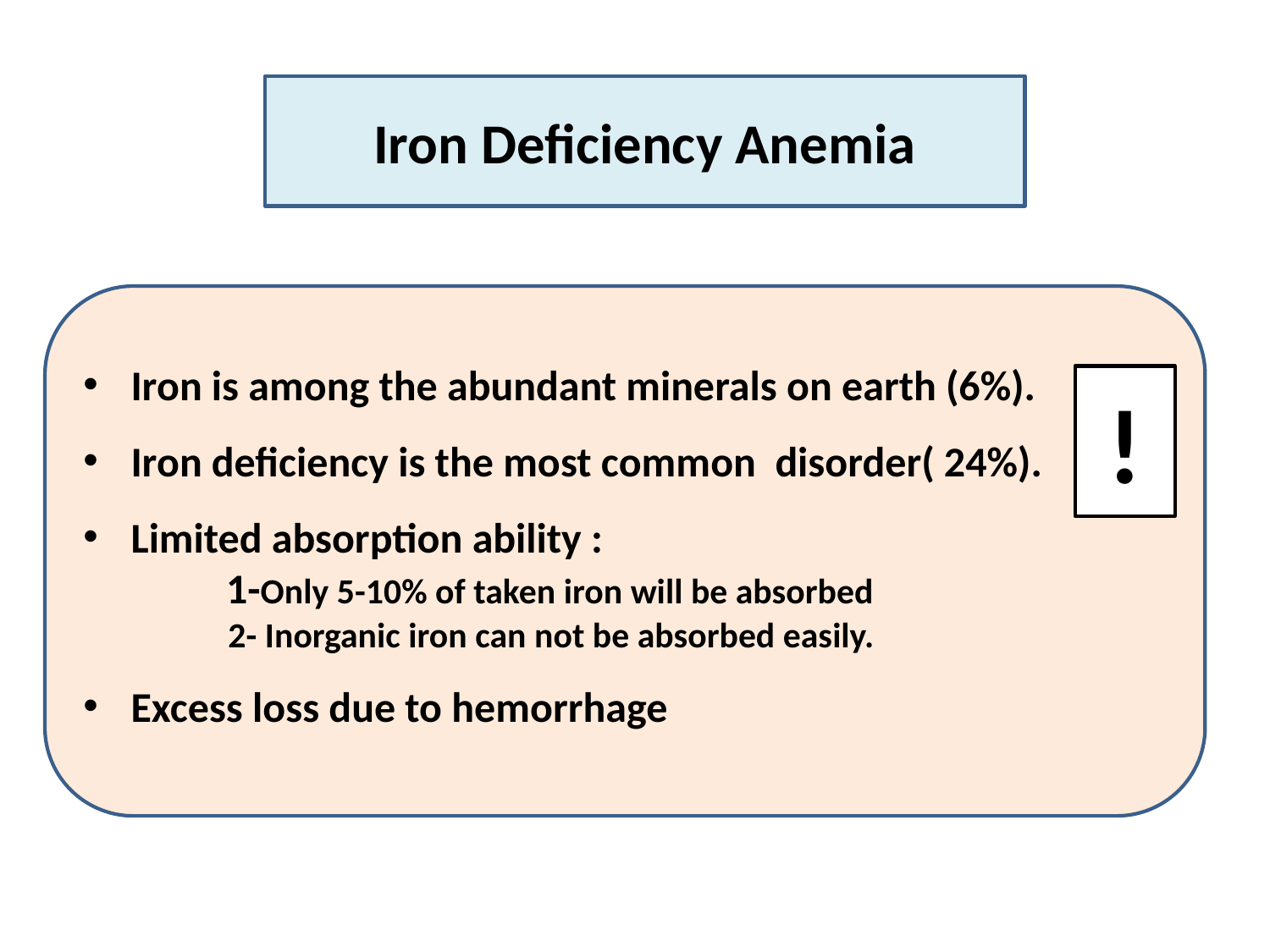

Iron Deficiency Anemia

Iron is among the abundant minerals on earth (6%).
Iron deficiency is the most common  disorder( 24%).
Limited absorption ability :
               1-Only 5-10% of taken iron will be absorbed
                  2- Inorganic iron can not be absorbed easily.
Excess loss due to hemorrhage

!